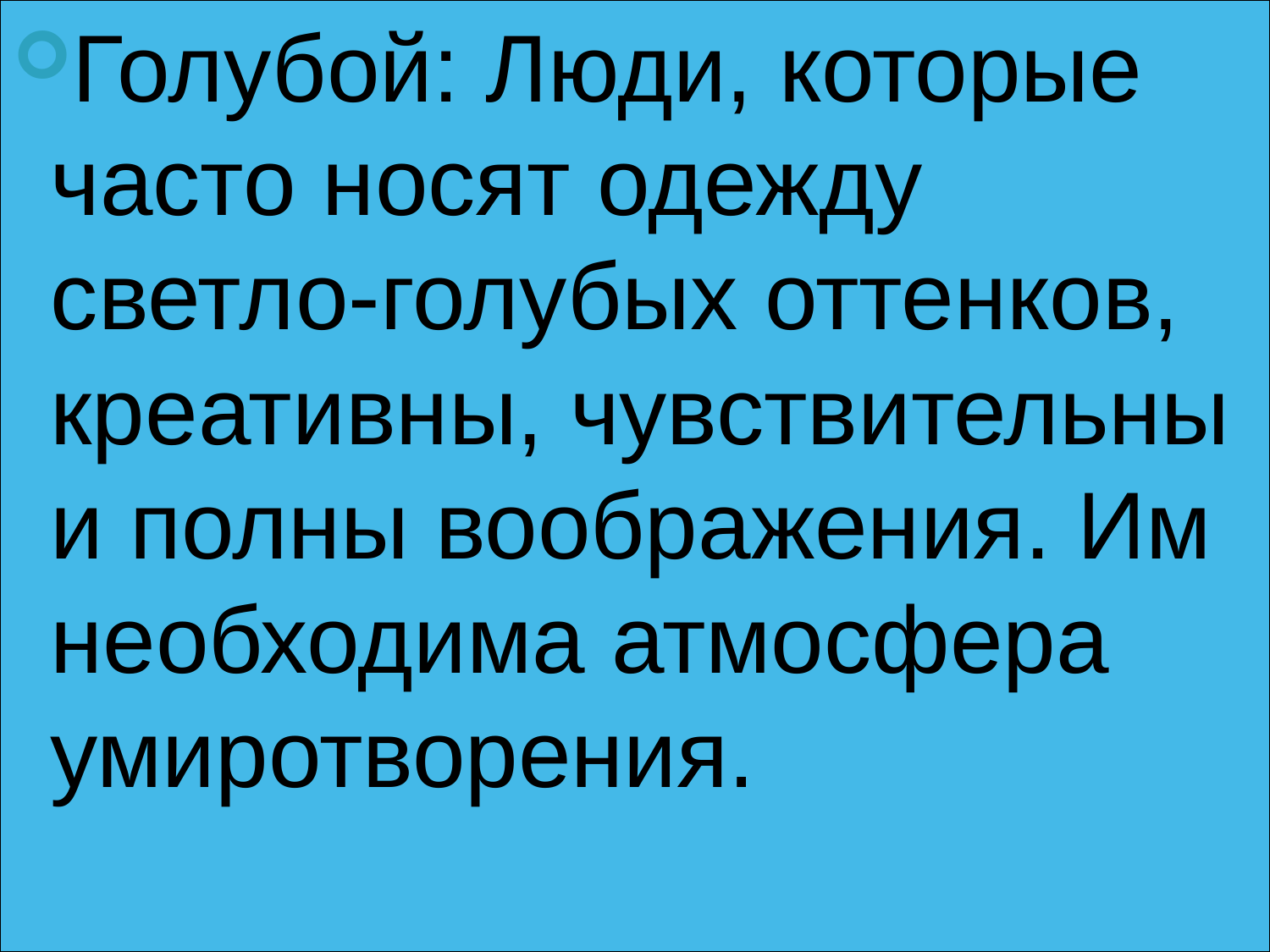

Голубой: Люди, которые часто носят одежду светло-голубых оттенков, креативны, чувствительны и полны воображения. Им необходима атмосфера умиротворения.